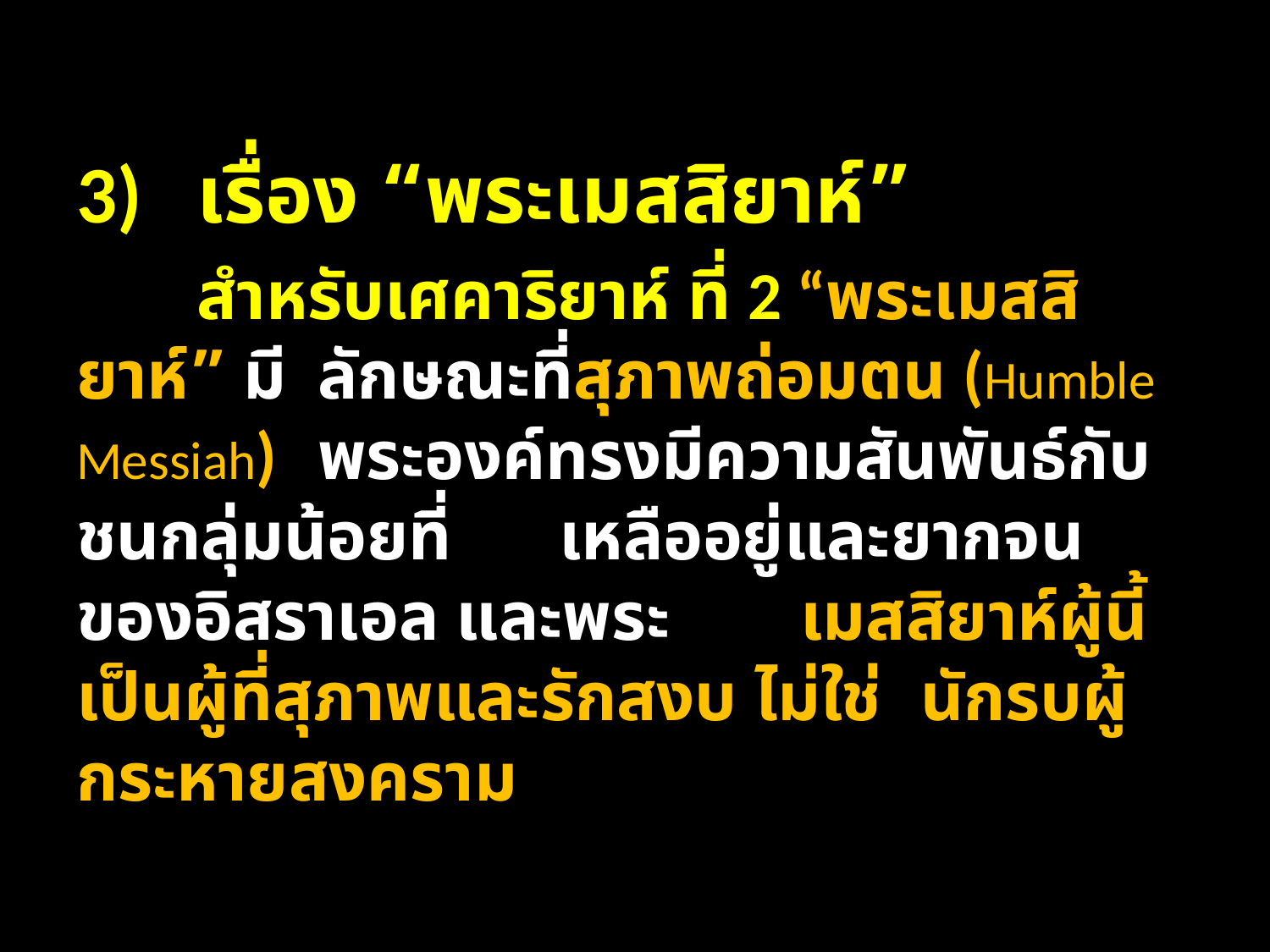

3)	เรื่อง “พระเมสสิยาห์”
	สำหรับเศคาริยาห์ ที่ 2 “พระเมสสิยาห์” มี	ลักษณะที่สุภาพถ่อมตน (Humble Messiah) 	พระองค์ทรงมีความสันพันธ์กับชนกลุ่มน้อยที่	เหลืออยู่และยากจนของอิสราเอล และพระ  	เมสสิยาห์ผู้นี้เป็นผู้ที่สุภาพและรักสงบ ไม่ใช่	นักรบผู้กระหายสงคราม